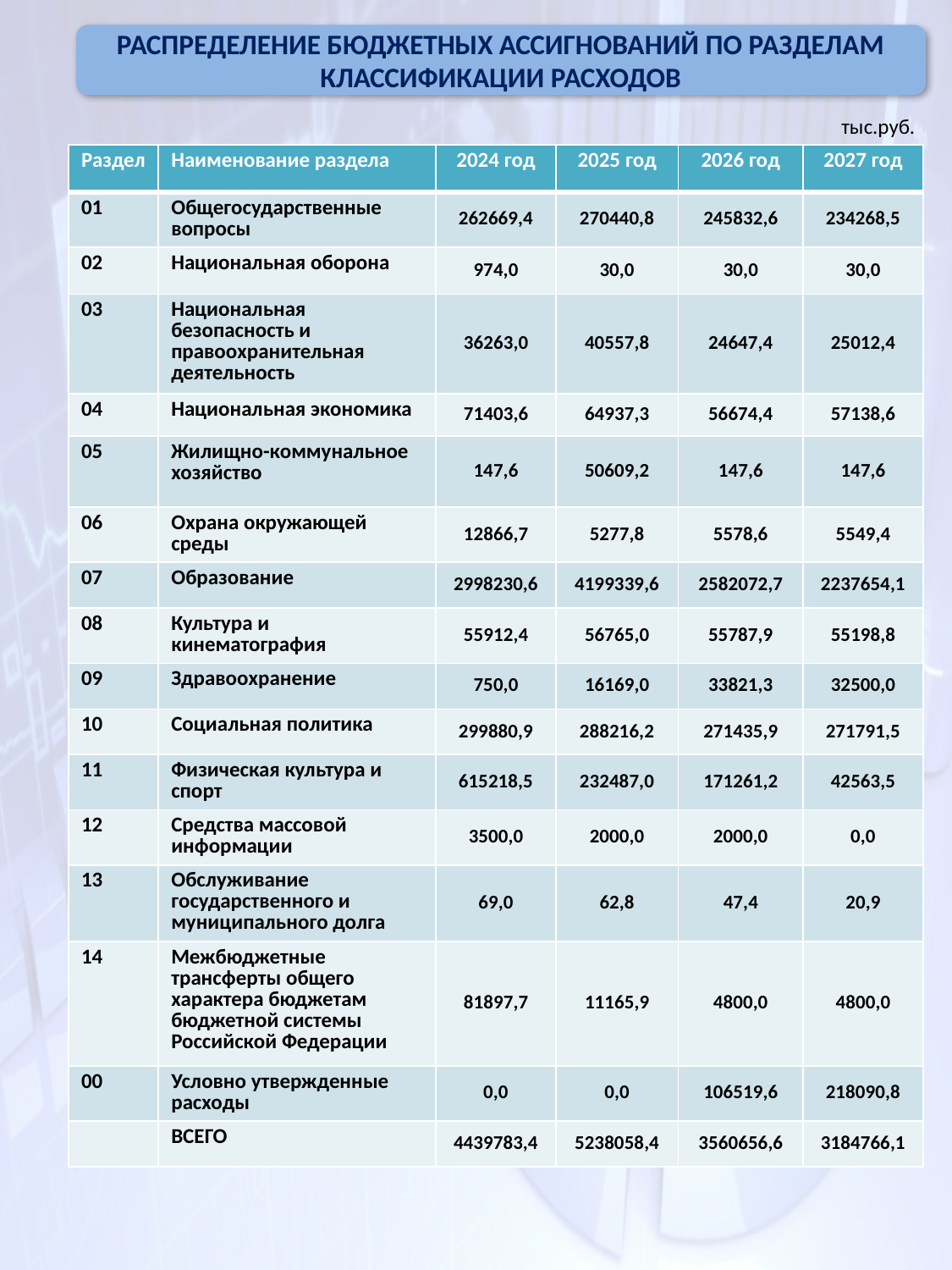

РАСПРЕДЕЛЕНИЕ БЮДЖЕТНЫХ АССИГНОВАНИЙ ПО РАЗДЕЛАМ КЛАССИФИКАЦИИ РАСХОДОВ
тыс.руб.
| Раздел | Наименование раздела | 2024 год | 2025 год | 2026 год | 2027 год |
| --- | --- | --- | --- | --- | --- |
| 01 | Общегосударственные вопросы | 262669,4 | 270440,8 | 245832,6 | 234268,5 |
| 02 | Национальная оборона | 974,0 | 30,0 | 30,0 | 30,0 |
| 03 | Национальная безопасность и правоохранительная деятельность | 36263,0 | 40557,8 | 24647,4 | 25012,4 |
| 04 | Национальная экономика | 71403,6 | 64937,3 | 56674,4 | 57138,6 |
| 05 | Жилищно-коммунальное хозяйство | 147,6 | 50609,2 | 147,6 | 147,6 |
| 06 | Охрана окружающей среды | 12866,7 | 5277,8 | 5578,6 | 5549,4 |
| 07 | Образование | 2998230,6 | 4199339,6 | 2582072,7 | 2237654,1 |
| 08 | Культура и кинематография | 55912,4 | 56765,0 | 55787,9 | 55198,8 |
| 09 | Здравоохранение | 750,0 | 16169,0 | 33821,3 | 32500,0 |
| 10 | Социальная политика | 299880,9 | 288216,2 | 271435,9 | 271791,5 |
| 11 | Физическая культура и спорт | 615218,5 | 232487,0 | 171261,2 | 42563,5 |
| 12 | Средства массовой информации | 3500,0 | 2000,0 | 2000,0 | 0,0 |
| 13 | Обслуживание государственного и муниципального долга | 69,0 | 62,8 | 47,4 | 20,9 |
| 14 | Межбюджетные трансферты общего характера бюджетам бюджетной системы Российской Федерации | 81897,7 | 11165,9 | 4800,0 | 4800,0 |
| 00 | Условно утвержденные расходы | 0,0 | 0,0 | 106519,6 | 218090,8 |
|  | ВСЕГО | 4439783,4 | 5238058,4 | 3560656,6 | 3184766,1 |